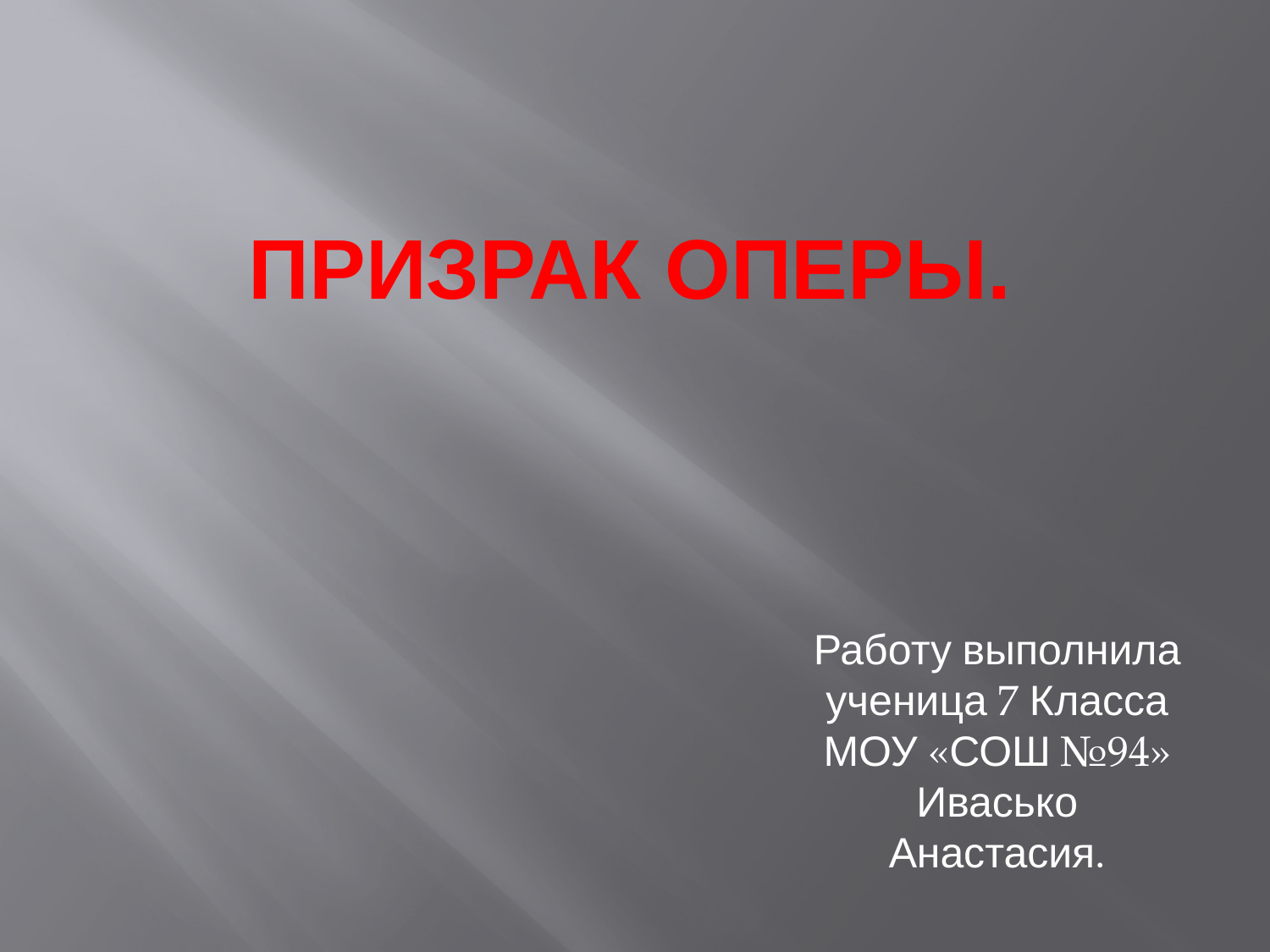

# Призрак Оперы.
Работу выполнила ученица 7 Класса МОУ «СОШ №94» Ивасько Анастасия.